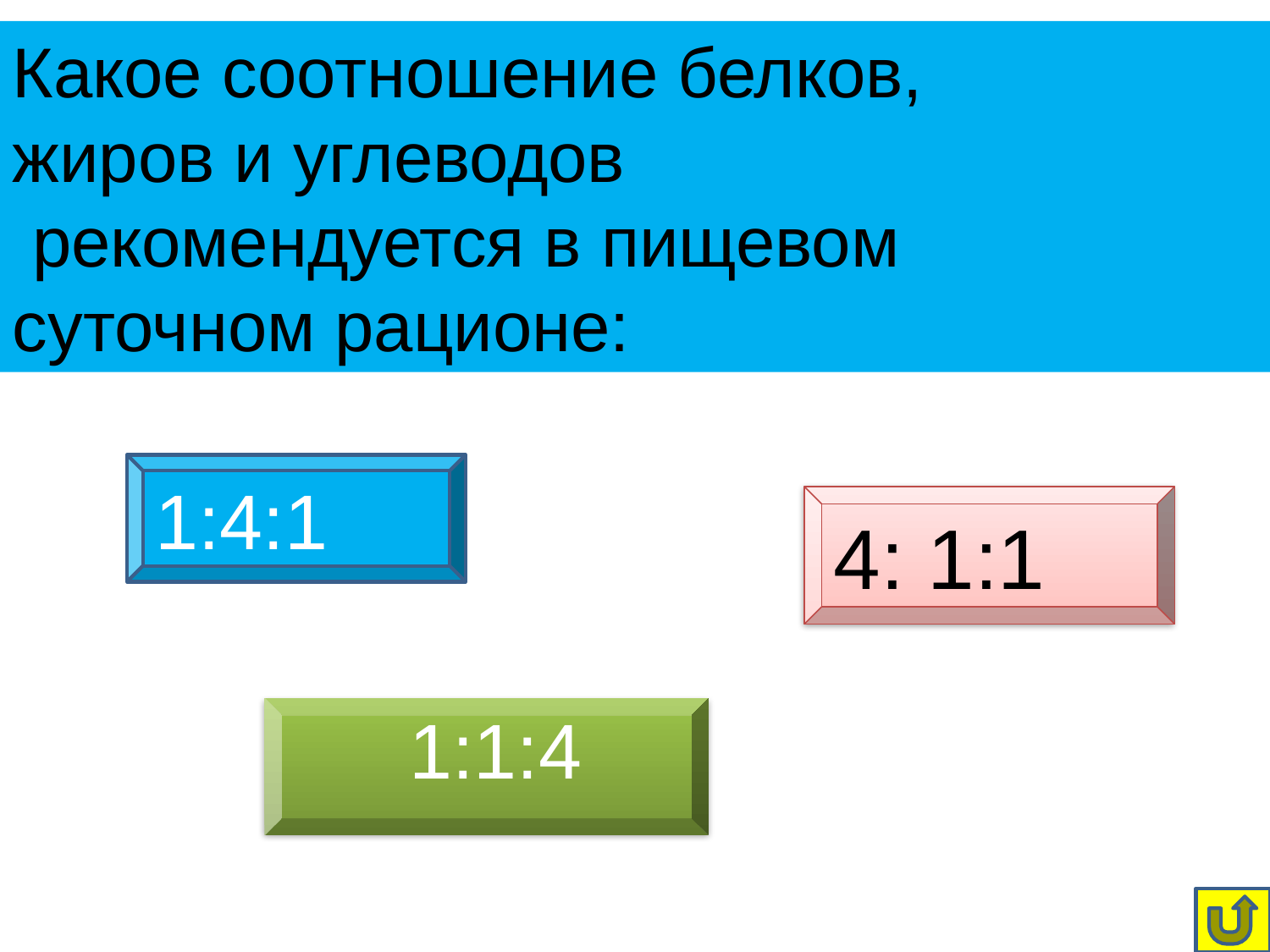

Какое соотношение белков,
жиров и углеводов
 рекомендуется в пищевом
суточном рационе:
1:4:1
4: 1:1
 1:1:4